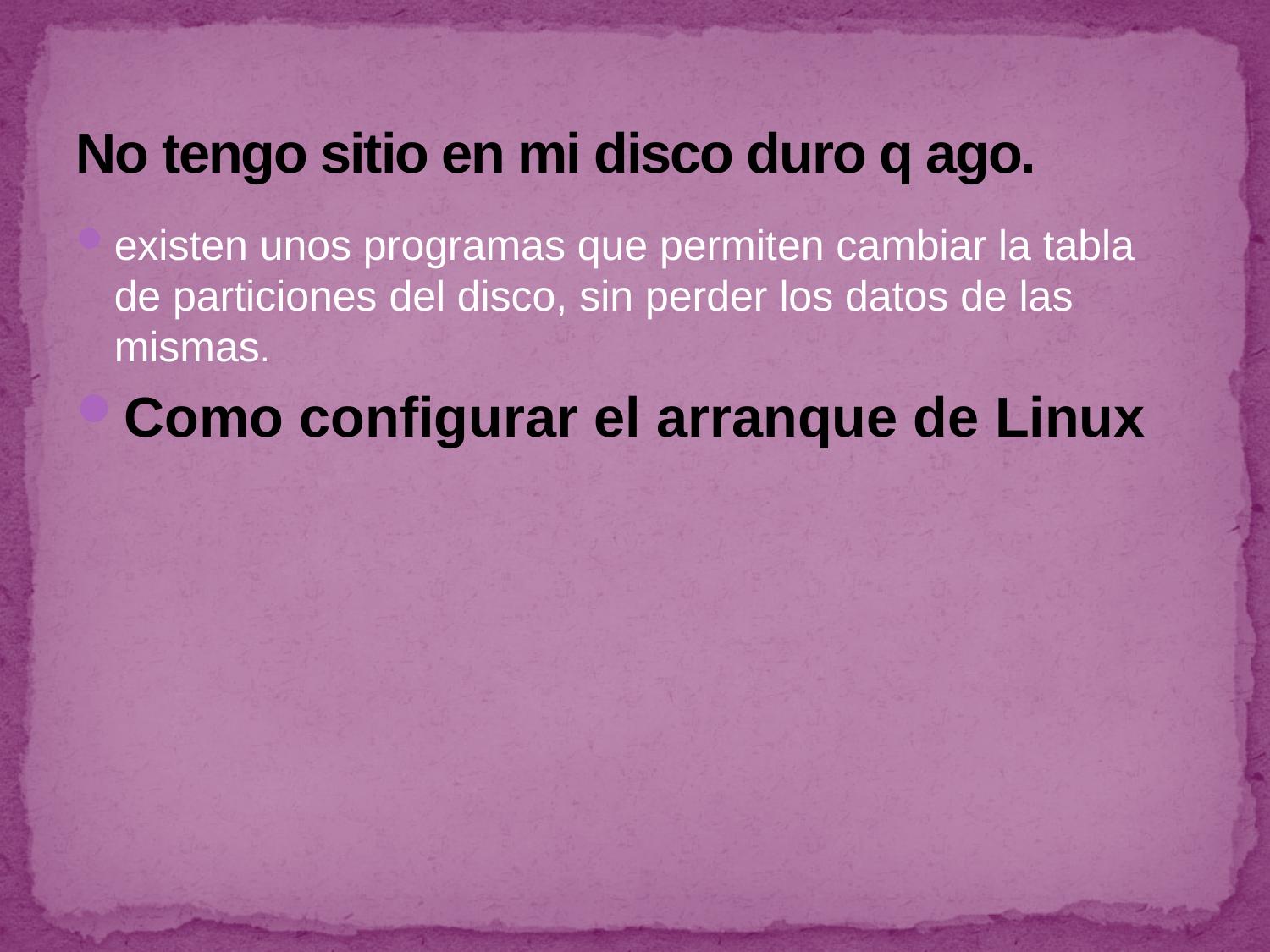

# No tengo sitio en mi disco duro q ago.
existen unos programas que permiten cambiar la tabla de particiones del disco, sin perder los datos de las mismas.
Como configurar el arranque de Linux